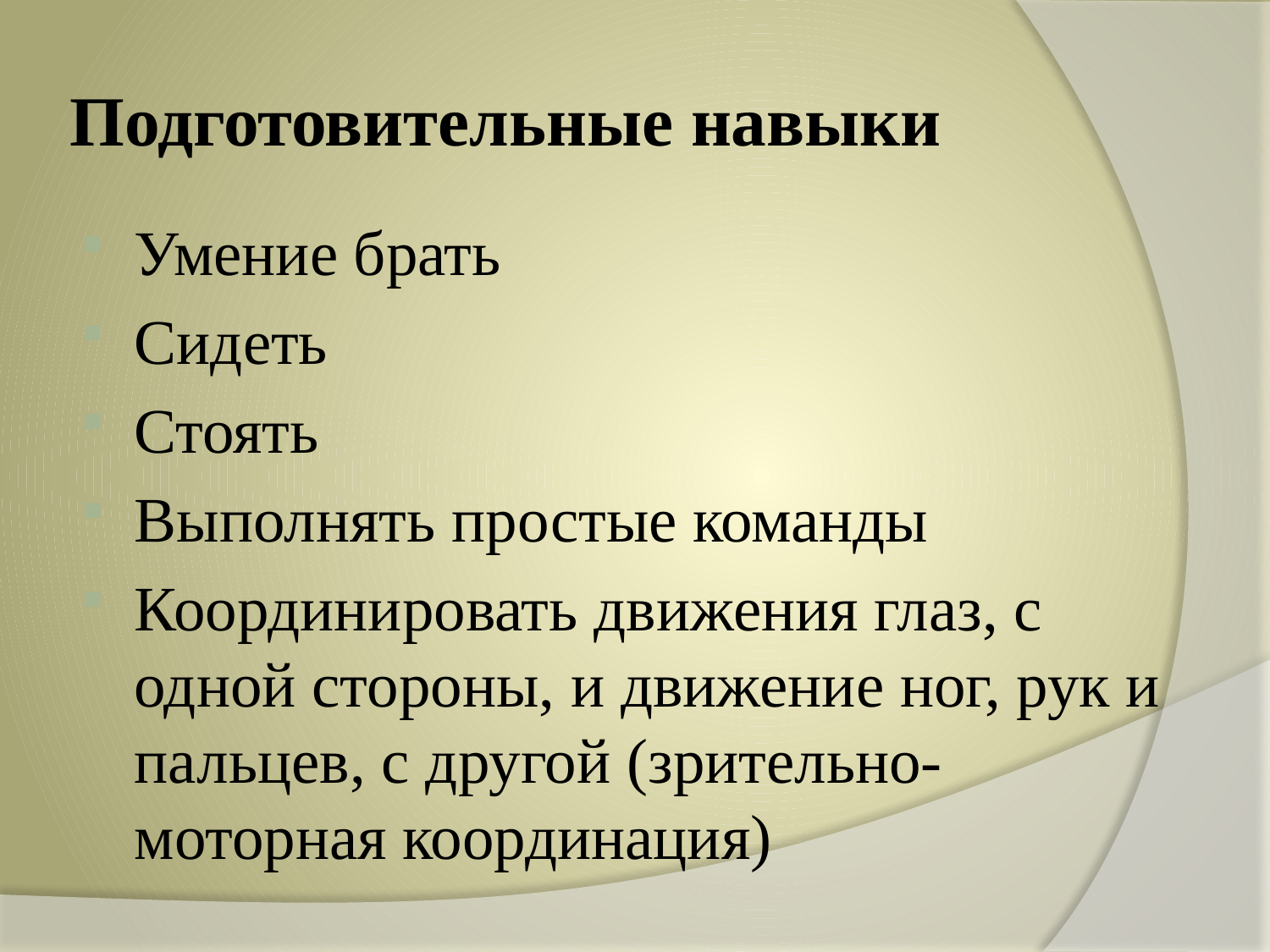

# Подготовительные навыки
Умение брать
Сидеть
Стоять
Выполнять простые команды
Координировать движения глаз, с одной стороны, и движение ног, рук и пальцев, с другой (зрительно-моторная координация)